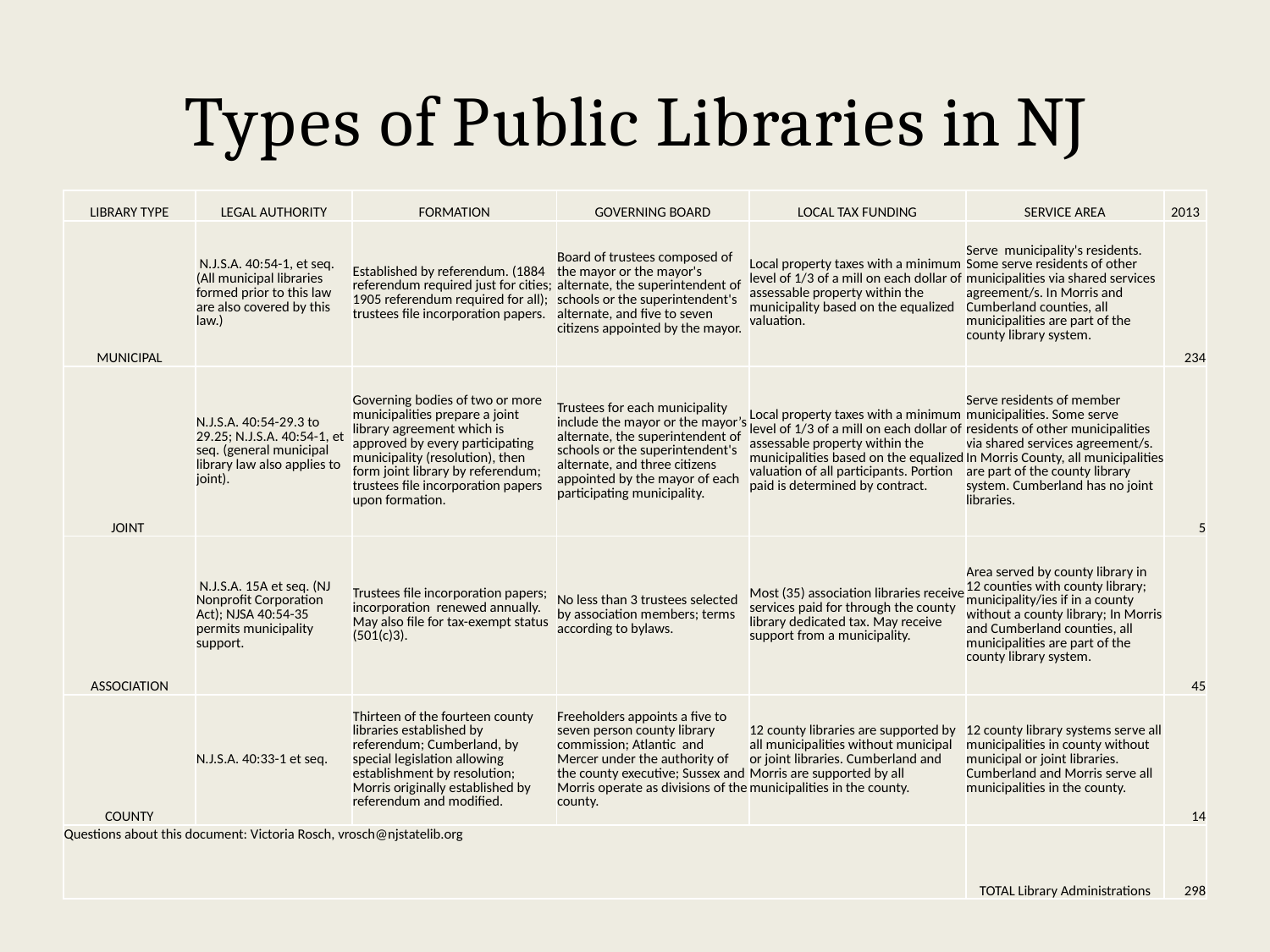

# Types of Public Libraries in NJ
| LIBRARY TYPE | LEGAL AUTHORITY | FORMATION | GOVERNING BOARD | LOCAL TAX FUNDING | SERVICE AREA | 2013 |
| --- | --- | --- | --- | --- | --- | --- |
| MUNICIPAL | N.J.S.A. 40:54-1, et seq. (All municipal libraries formed prior to this law are also covered by this law.) | Established by referendum. (1884 referendum required just for cities; 1905 referendum required for all); trustees file incorporation papers. | Board of trustees composed of the mayor or the mayor's alternate, the superintendent of schools or the superintendent's alternate, and five to seven citizens appointed by the mayor. | Local property taxes with a minimum level of 1/3 of a mill on each dollar of assessable property within the municipality based on the equalized valuation. | Serve municipality's residents. Some serve residents of other municipalities via shared services agreement/s. In Morris and Cumberland counties, all municipalities are part of the county library system. | 234 |
| JOINT | N.J.S.A. 40:54-29.3 to 29.25; N.J.S.A. 40:54-1, et seq. (general municipal library law also applies to joint). | Governing bodies of two or more municipalities prepare a joint library agreement which is approved by every participating municipality (resolution), then form joint library by referendum; trustees file incorporation papers upon formation. | Trustees for each municipality include the mayor or the mayor’s alternate, the superintendent of schools or the superintendent's alternate, and three citizens appointed by the mayor of each participating municipality. | Local property taxes with a minimum level of 1/3 of a mill on each dollar of assessable property within the municipalities based on the equalized valuation of all participants. Portion paid is determined by contract. | Serve residents of member municipalities. Some serve residents of other municipalities via shared services agreement/s. In Morris County, all municipalities are part of the county library system. Cumberland has no joint libraries. | 5 |
| ASSOCIATION | N.J.S.A. 15A et seq. (NJ Nonprofit Corporation Act); NJSA 40:54-35 permits municipality support. | Trustees file incorporation papers; incorporation renewed annually. May also file for tax-exempt status (501(c)3). | No less than 3 trustees selected by association members; terms according to bylaws. | Most (35) association libraries receive services paid for through the county library dedicated tax. May receive support from a municipality. | Area served by county library in 12 counties with county library; municipality/ies if in a county without a county library; In Morris and Cumberland counties, all municipalities are part of the county library system. | 45 |
| COUNTY | N.J.S.A. 40:33-1 et seq. | Thirteen of the fourteen county libraries established by referendum; Cumberland, by special legislation allowing establishment by resolution; Morris originally established by referendum and modified. | Freeholders appoints a five to seven person county library commission; Atlantic and Mercer under the authority of the county executive; Sussex and Morris operate as divisions of the county. | 12 county libraries are supported by all municipalities without municipal or joint libraries. Cumberland and Morris are supported by all municipalities in the county. | 12 county library systems serve all municipalities in county without municipal or joint libraries. Cumberland and Morris serve all municipalities in the county. | 14 |
| Questions about this document: Victoria Rosch, vrosch@njstatelib.org |  |  |  |  | TOTAL Library Administrations | 298 |